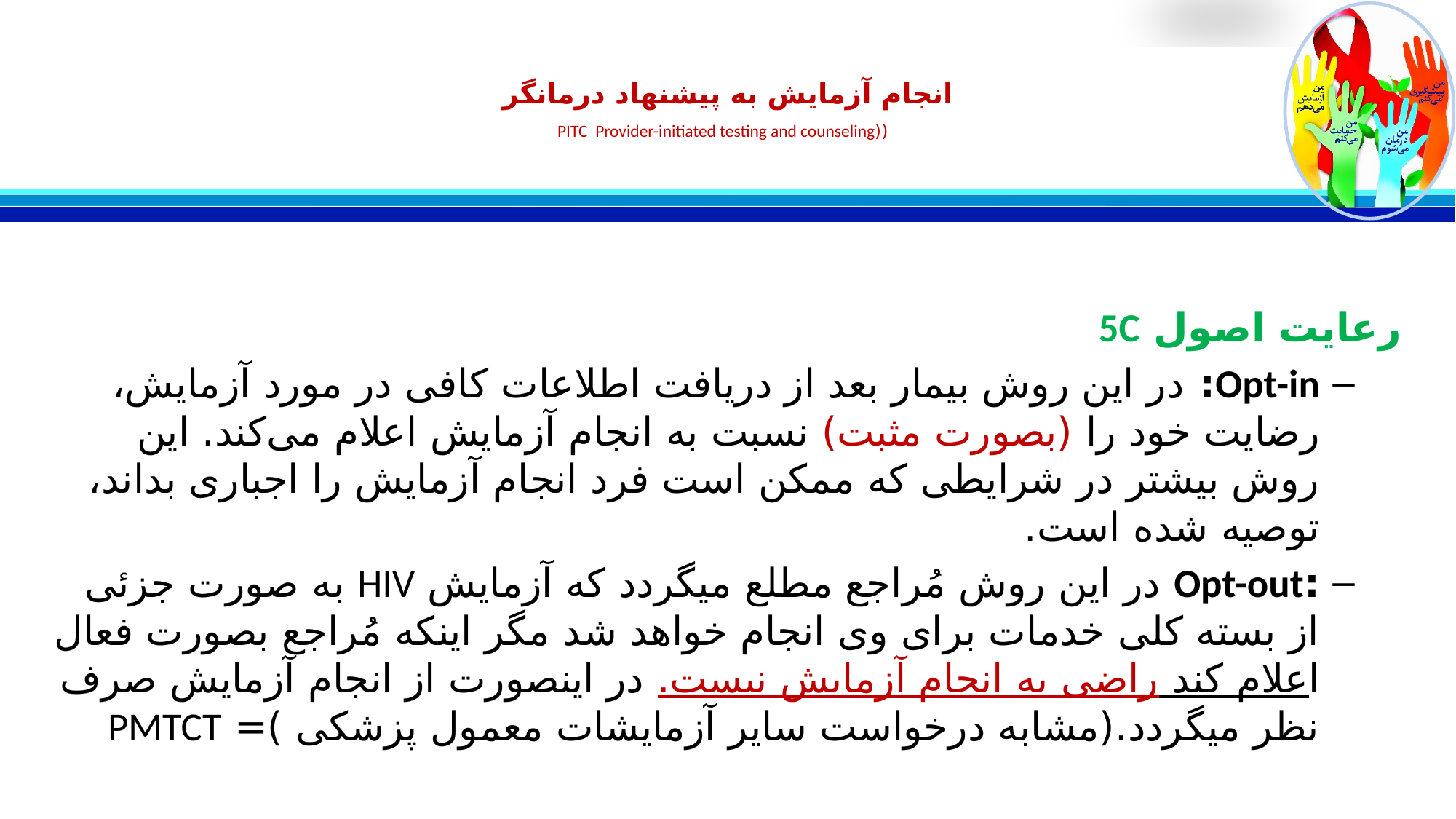

# انجام آزمايش به پیشنهاد درمانگر ((PITC  Provider-initiated testing and counseling
رعایت اصول 5C
Opt-in: در این روش بیمار بعد از دریافت اطلاعات کافی در مورد آزمایش، رضایت خود را (بصورت مثبت) نسبت به انجام آزمایش اعلام می‌کند. این روش بیشتر در شرایطی که ممکن است فرد انجام آزمایش را اجباری بداند، توصیه شده است.
:Opt-out در این روش مُراجع مطلع میگردد که آزمایش HIV به صورت جزئی از بسته کلی خدمات برای وی انجام خواهد شد مگر اینکه مُراجع بصورت فعال اعلام کند راضی به انجام آزمایش نیست. در اینصورت از انجام آزمایش صرف نظر میگردد.(مشابه درخواست سایر آزمایشات معمول پزشکی )= PMTCT